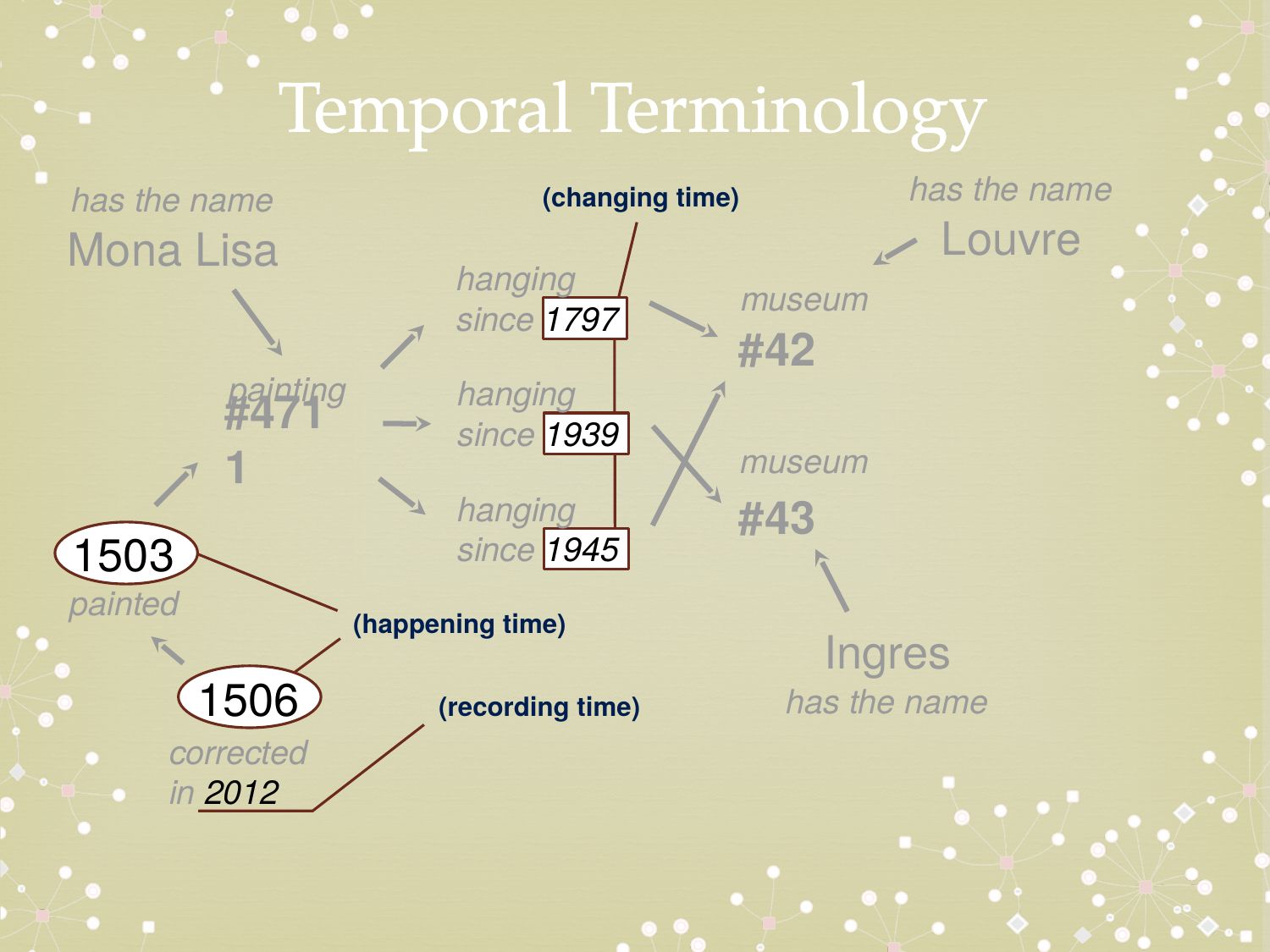

Temporal Terminology
has the name
has the name
(changing time)
Louvre
Mona Lisa

hanging
since 1797
museum

#42

painting
hanging
since 1939

#4711

museum

hanging
since 1945
#43
1503

painted
(happening time)
Ingres

1506
has the name
(recording time)

corrected
in 2012